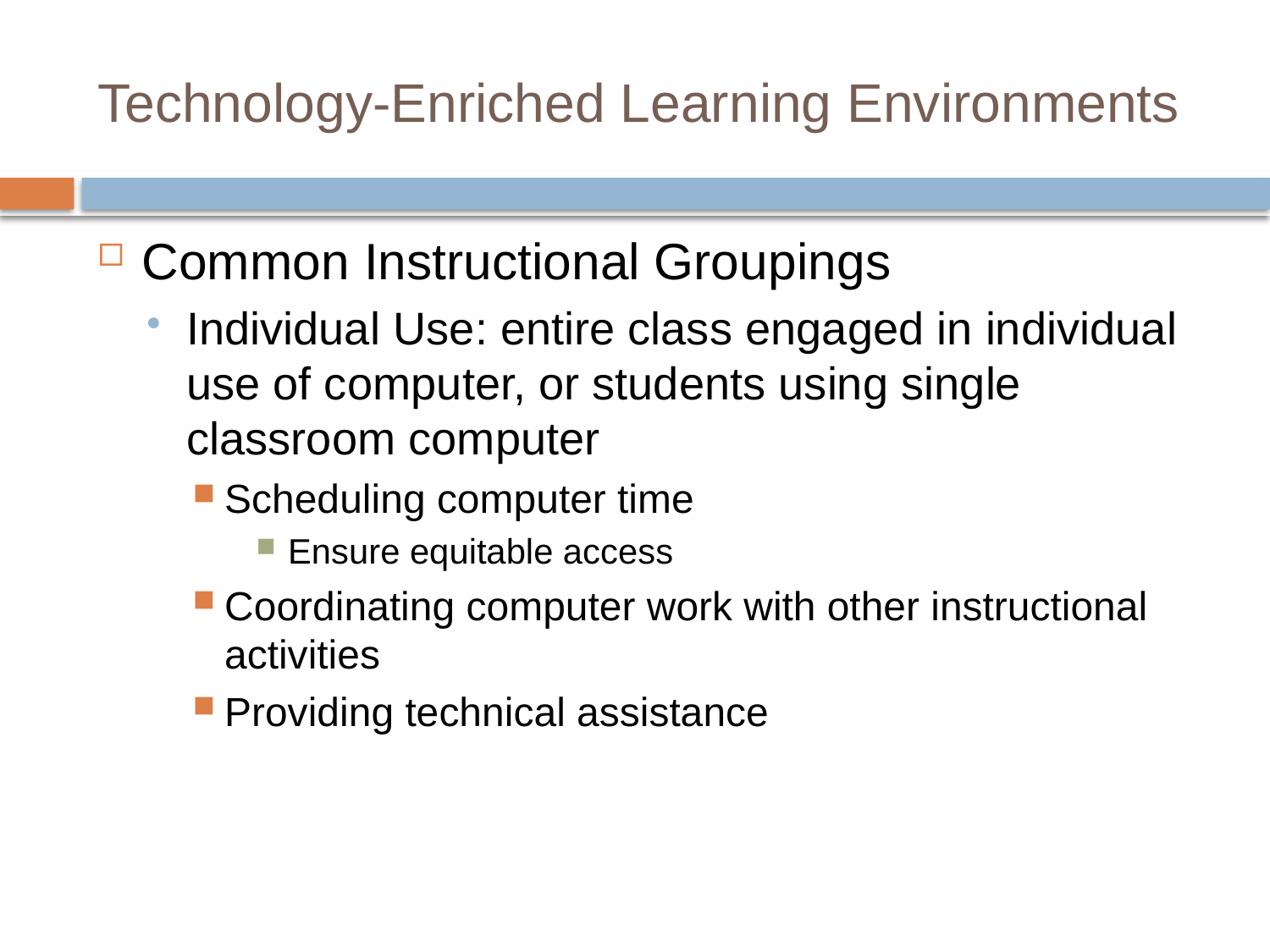

# Technology-Enriched Learning Environments
Common Instructional Groupings
Individual Use: entire class engaged in individual use of computer, or students using single classroom computer
Scheduling computer time
Ensure equitable access
Coordinating computer work with other instructional activities
Providing technical assistance